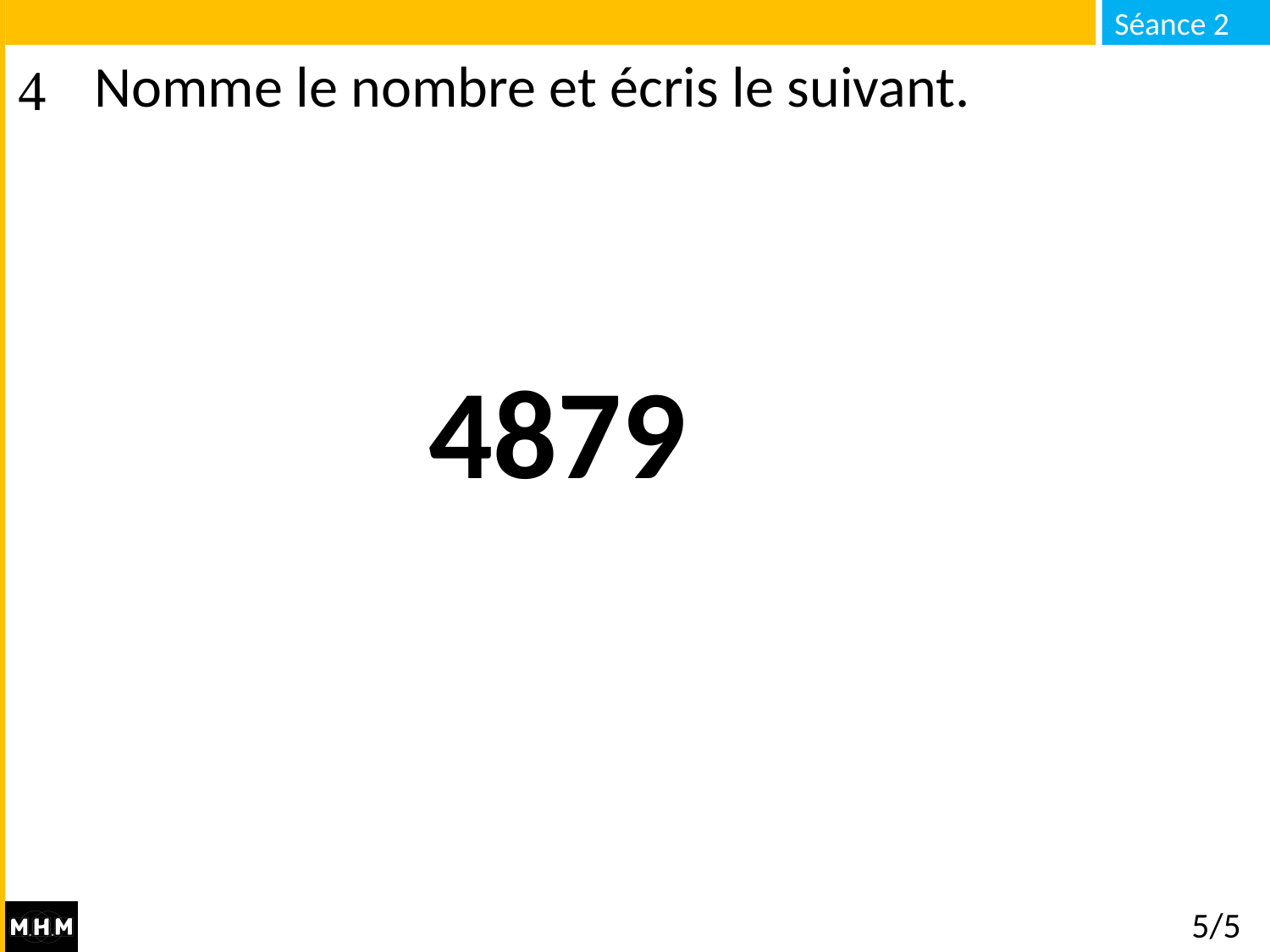

# Nomme le nombre et écris le suivant.
4879
5/5